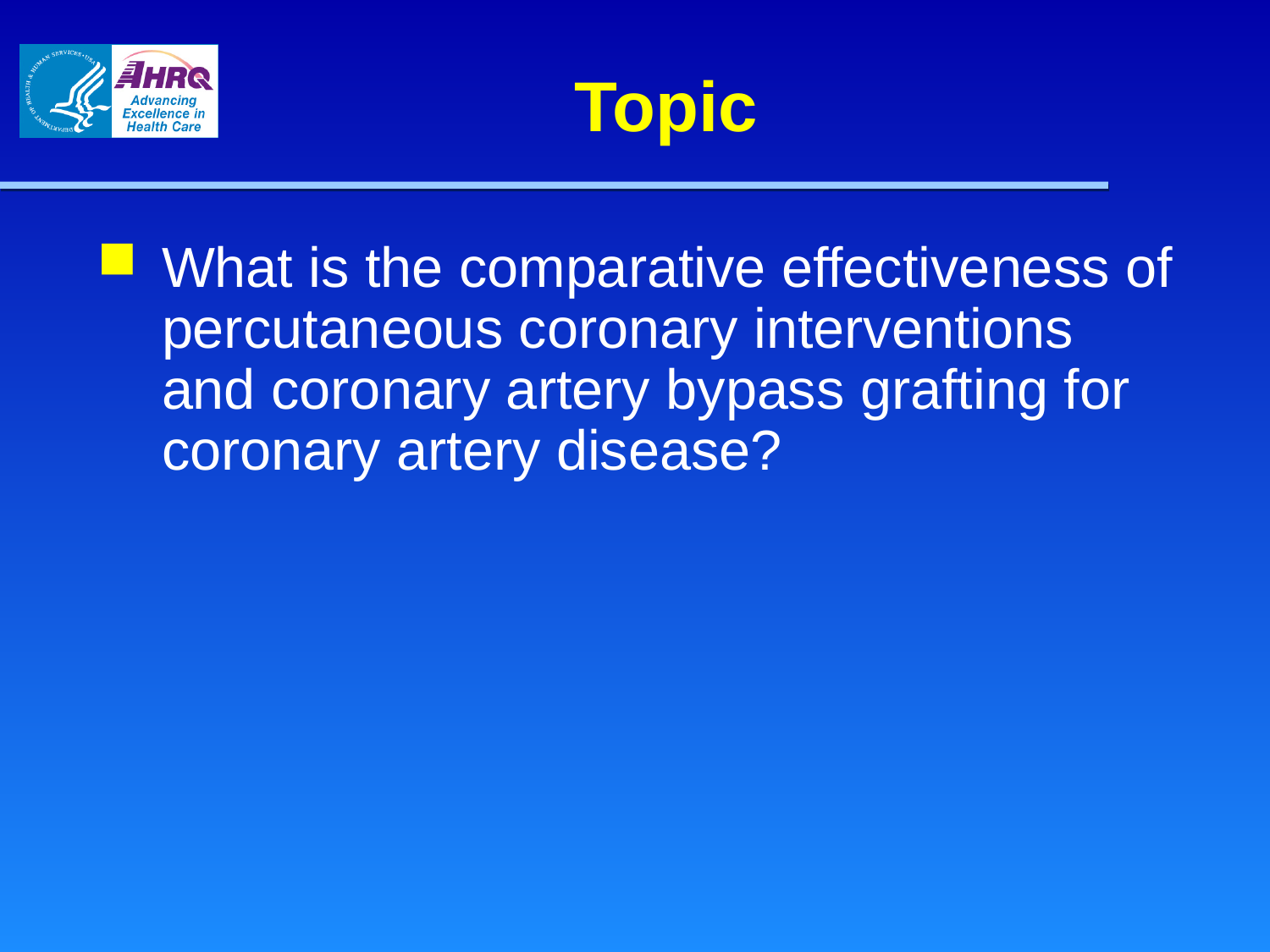

# Topic
What is the comparative effectiveness of percutaneous coronary interventions and coronary artery bypass grafting for coronary artery disease?